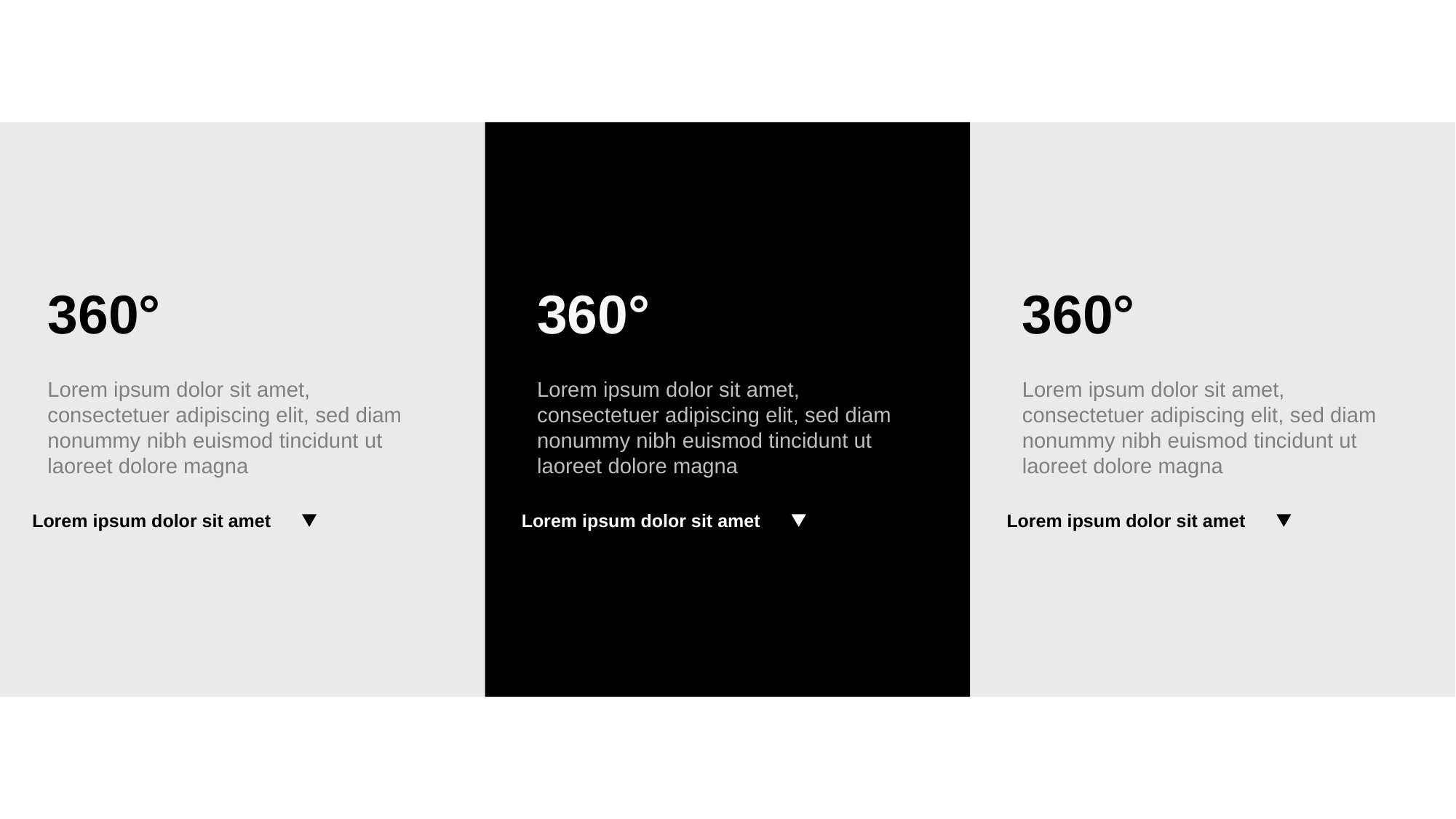

e7d195523061f1c0d318120d6aeaf1b6ccceb6ba3da59c0775C5DE19DDDEBC09ED96DBD9900D9848D623ECAD1D4904B78047D0015C22C8BE97228BE8B5BFF08FE7A3AE04126DA07312A96C0F69F9BAB7002160E556FB8050B6B0CEA014610BCECF9F367F15CB9D950936CDE4380A25E9696BA2099BB4B03A99915B16D6F18264F3D0955B6700EBE0
360°
360°
360°
Lorem ipsum dolor sit amet, consectetuer adipiscing elit, sed diam nonummy nibh euismod tincidunt ut laoreet dolore magna
Lorem ipsum dolor sit amet, consectetuer adipiscing elit, sed diam nonummy nibh euismod tincidunt ut laoreet dolore magna
Lorem ipsum dolor sit amet, consectetuer adipiscing elit, sed diam nonummy nibh euismod tincidunt ut laoreet dolore magna
Lorem ipsum dolor sit amet
Lorem ipsum dolor sit amet
Lorem ipsum dolor sit amet